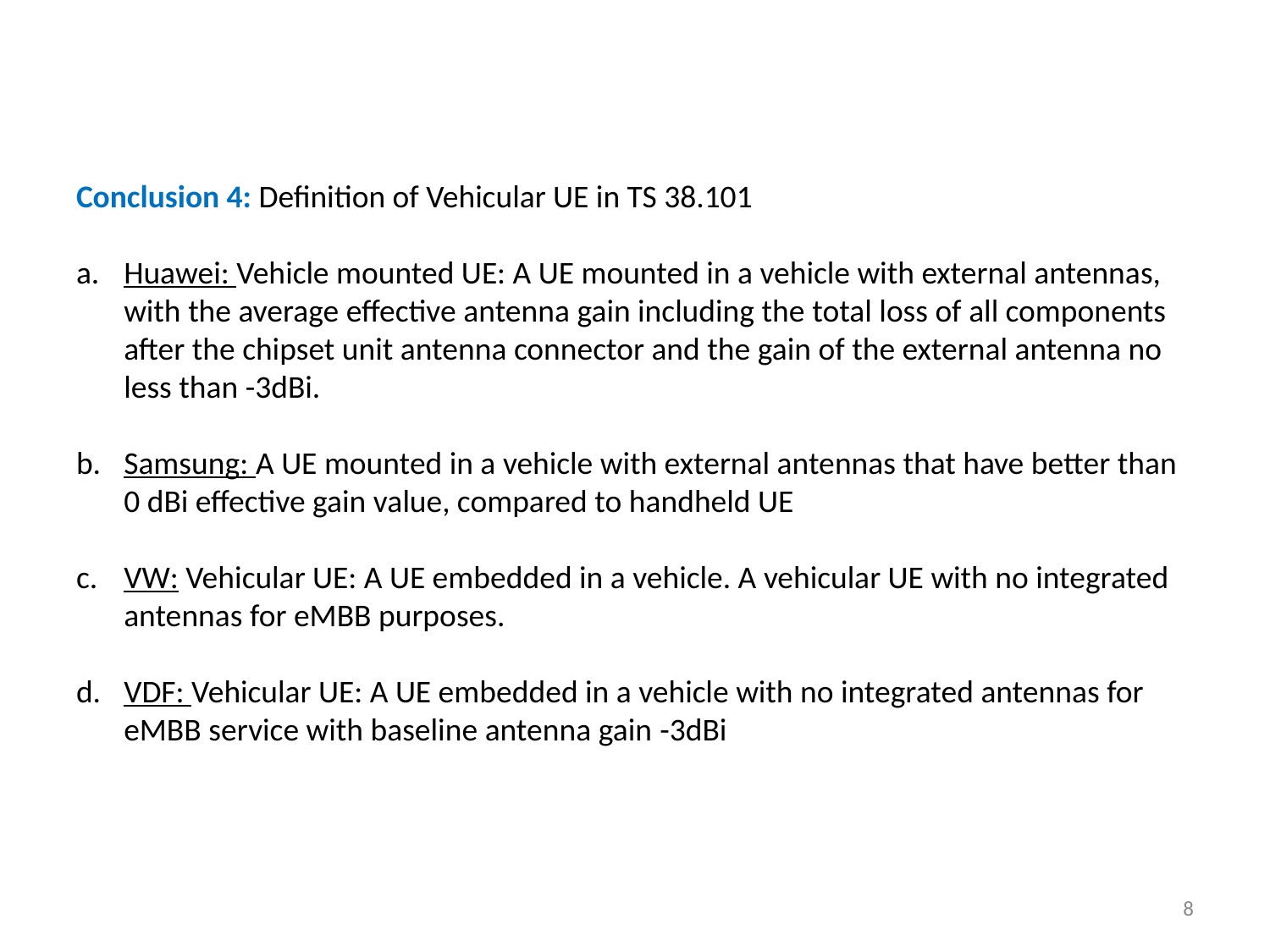

#
Conclusion 4: Definition of Vehicular UE in TS 38.101

Huawei: Vehicle mounted UE: A UE mounted in a vehicle with external antennas, with the average effective antenna gain including the total loss of all components after the chipset unit antenna connector and the gain of the external antenna no less than -3dBi.

Samsung: A UE mounted in a vehicle with external antennas that have better than 0 dBi effective gain value, compared to handheld UE

VW: Vehicular UE: A UE embedded in a vehicle. A vehicular UE with no integrated antennas for eMBB purposes.

VDF: Vehicular UE: A UE embedded in a vehicle with no integrated antennas for eMBB service with baseline antenna gain -3dBi

8